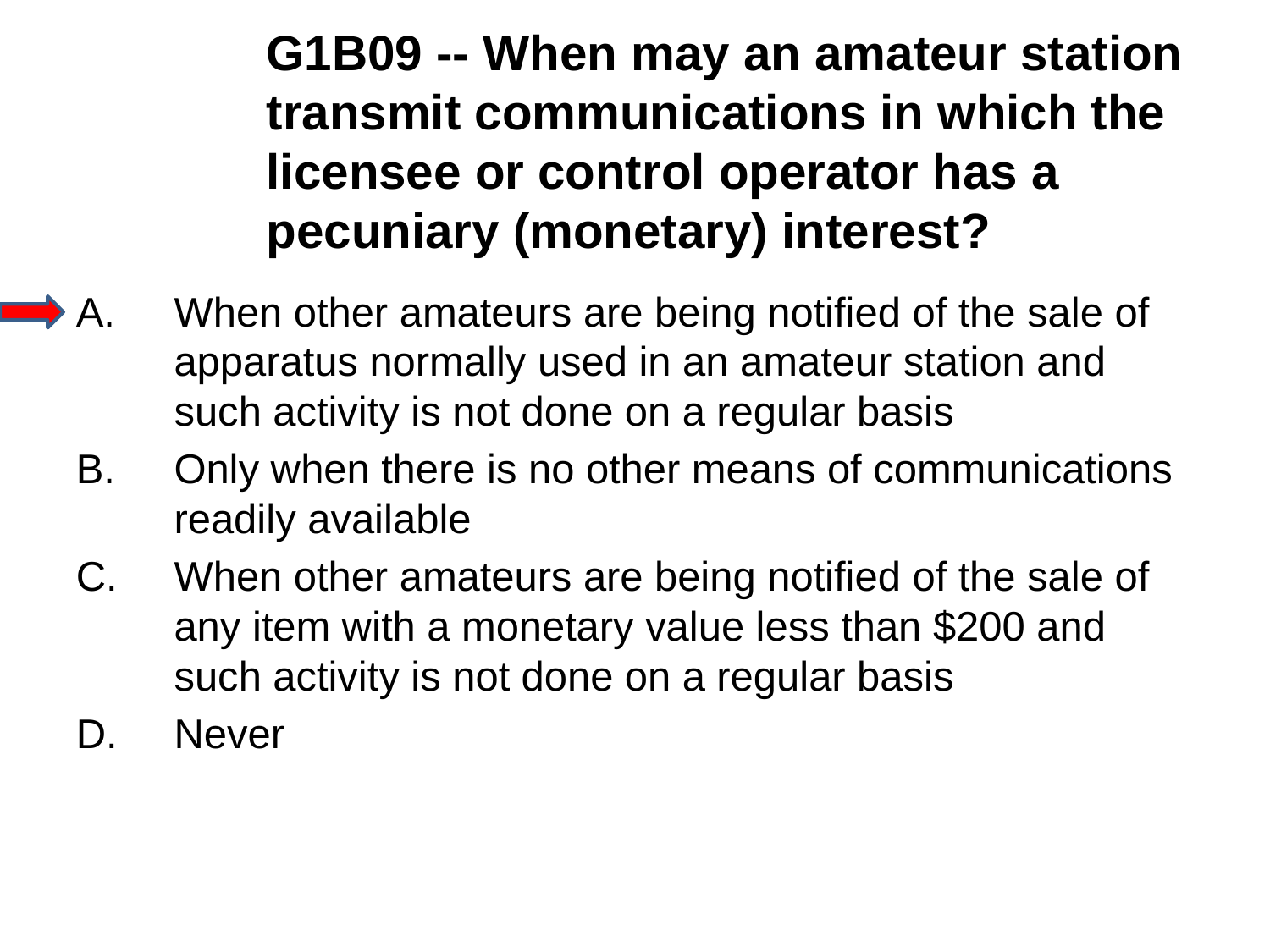

G1B09 -- When may an amateur station transmit communications in which the licensee or control operator has a pecuniary (monetary) interest?
A.	When other amateurs are being notified of the sale of apparatus normally used in an amateur station and such activity is not done on a regular basis
B.	Only when there is no other means of communications readily available
C.	When other amateurs are being notified of the sale of any item with a monetary value less than $200 and such activity is not done on a regular basis
D.	Never